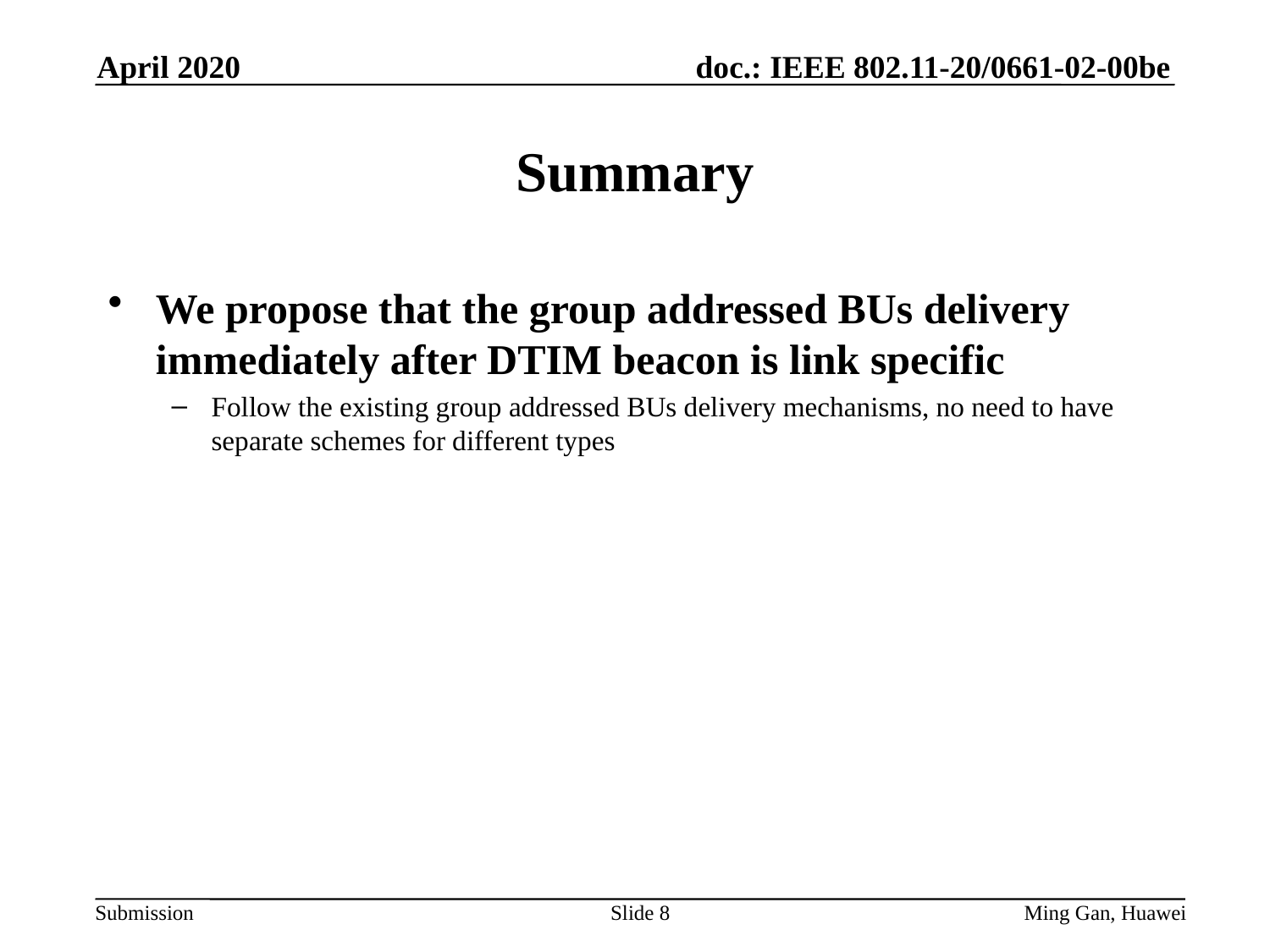

April 2020
# Summary
We propose that the group addressed BUs delivery immediately after DTIM beacon is link specific
Follow the existing group addressed BUs delivery mechanisms, no need to have separate schemes for different types

Slide 8
Ming Gan, Huawei